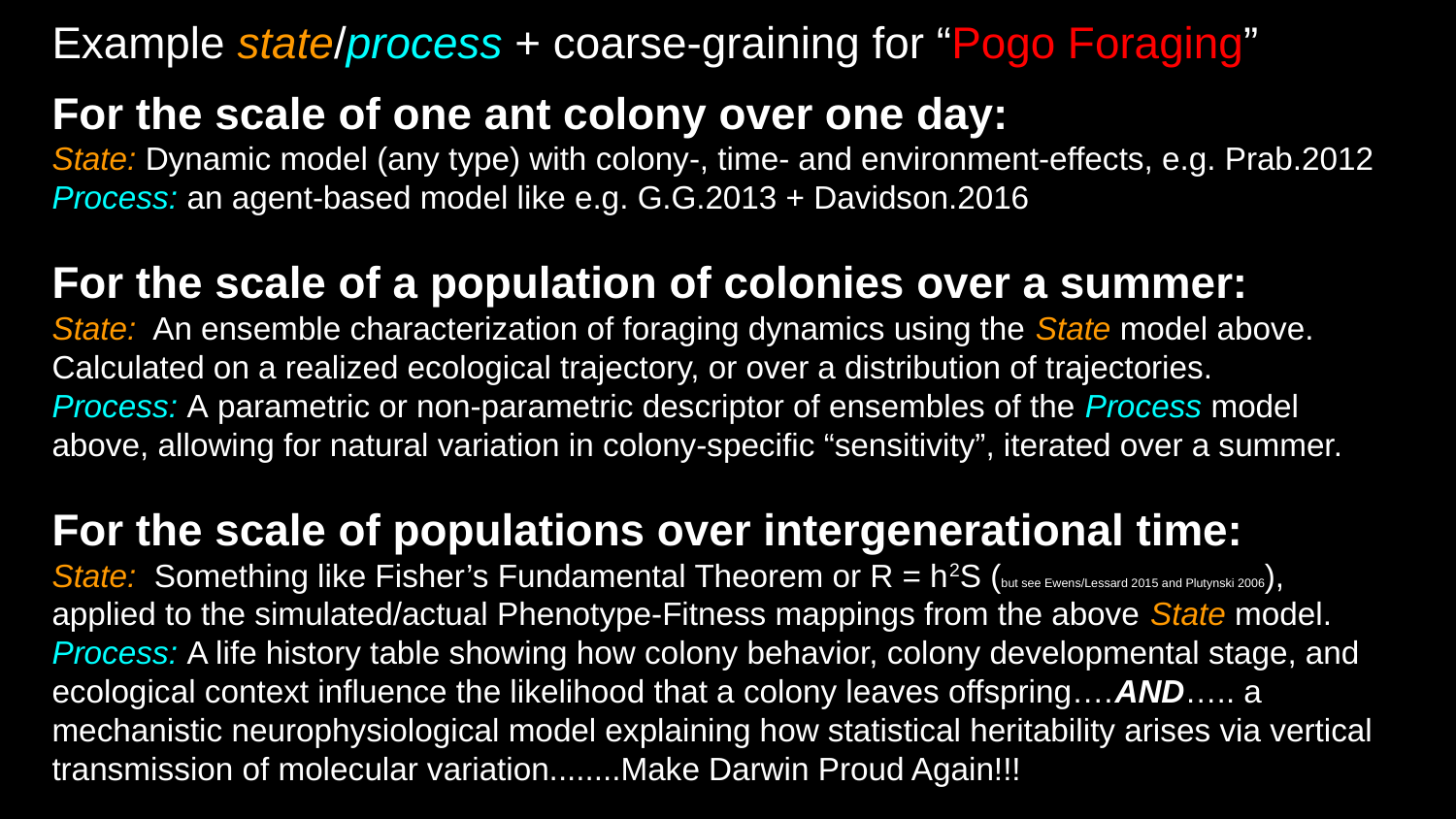

# Example state/process + coarse-graining for “Pogo Foraging”
For the scale of one ant colony over one day:
State: Dynamic model (any type) with colony-, time- and environment-effects, e.g. Prab.2012
Process: an agent-based model like e.g. G.G.2013 + Davidson.2016

For the scale of a population of colonies over a summer:
State:  An ensemble characterization of foraging dynamics using the State model above. Calculated on a realized ecological trajectory, or over a distribution of trajectories.
Process: A parametric or non-parametric descriptor of ensembles of the Process model above, allowing for natural variation in colony-specific “sensitivity”, iterated over a summer.

For the scale of populations over intergenerational time:
State:  Something like Fisher’s Fundamental Theorem or R = h2S (but see Ewens/Lessard 2015 and Plutynski 2006), applied to the simulated/actual Phenotype-Fitness mappings from the above State model.
Process: A life history table showing how colony behavior, colony developmental stage, and ecological context influence the likelihood that a colony leaves offspring….AND….. a mechanistic neurophysiological model explaining how statistical heritability arises via vertical transmission of molecular variation........Make Darwin Proud Again!!!